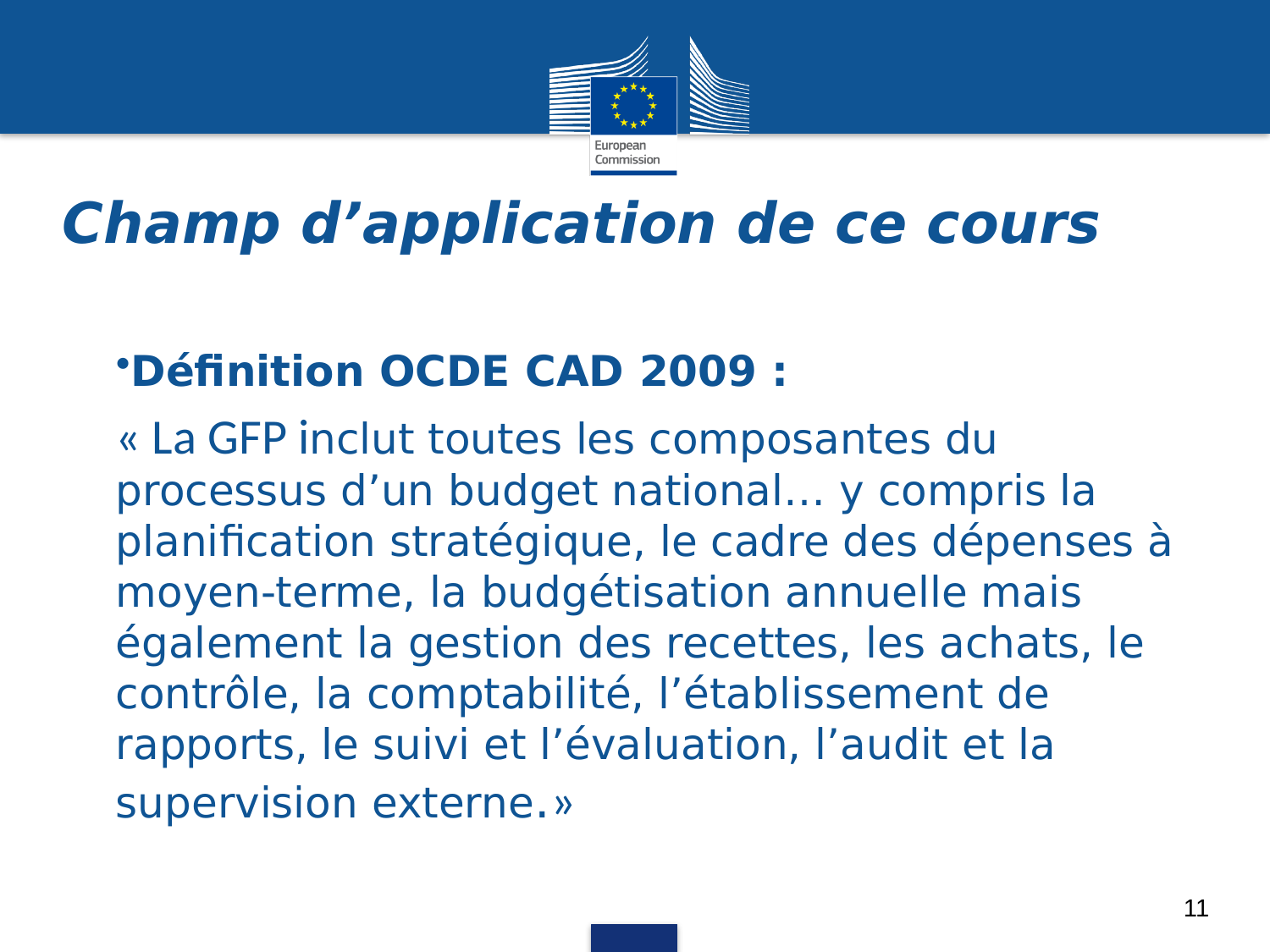

# Champ d’application de ce cours
Définition OCDE CAD 2009 :
« La GFP inclut toutes les composantes du processus d’un budget national… y compris la planification stratégique, le cadre des dépenses à moyen-terme, la budgétisation annuelle mais également la gestion des recettes, les achats, le contrôle, la comptabilité, l’établissement de rapports, le suivi et l’évaluation, l’audit et la supervision externe.»

11